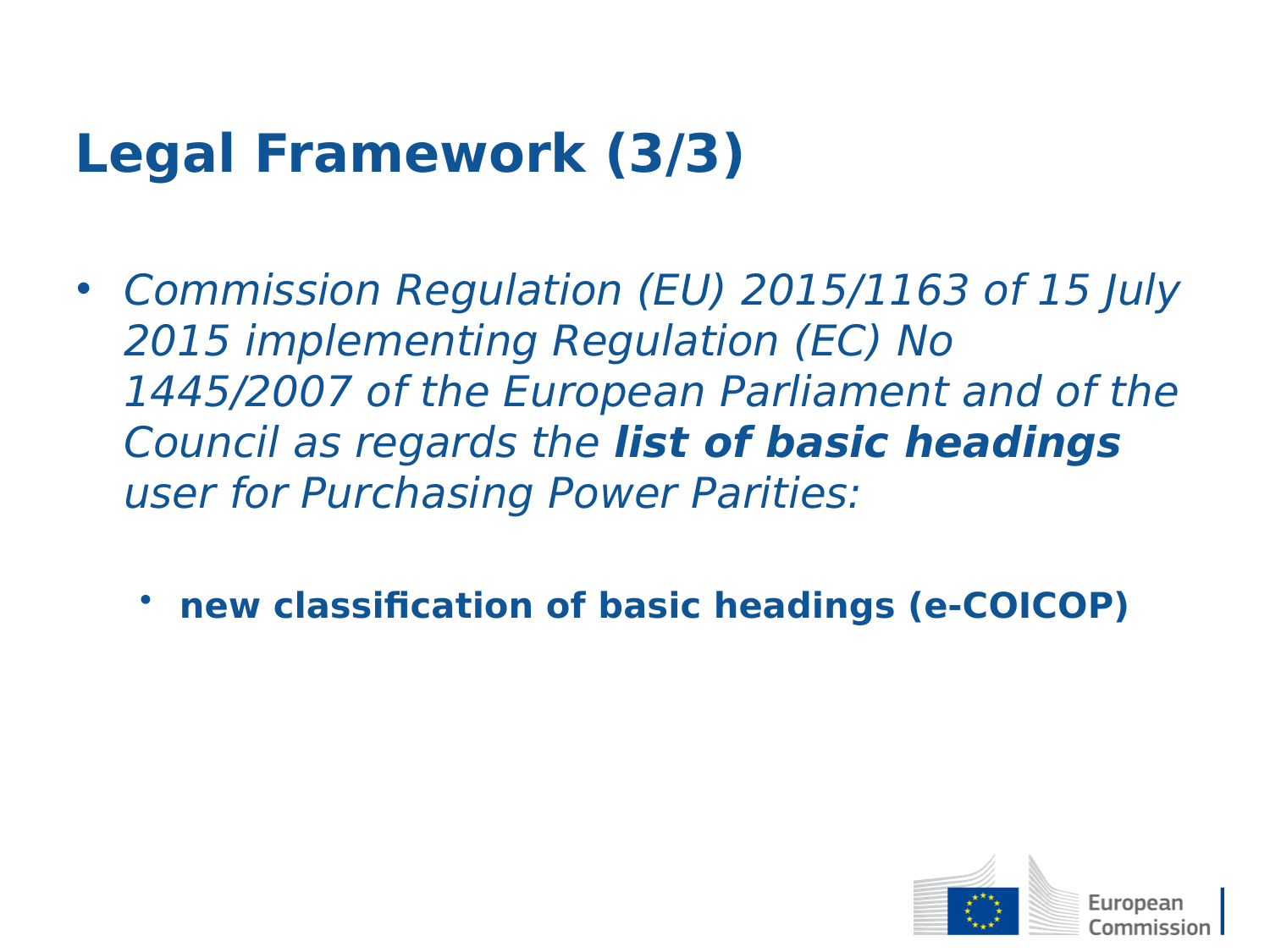

# Legal Framework (3/3)
Commission Regulation (EU) 2015/1163 of 15 July 2015 implementing Regulation (EC) No 1445/2007 of the European Parliament and of the Council as regards the list of basic headings user for Purchasing Power Parities:

new classification of basic headings (e-COICOP)